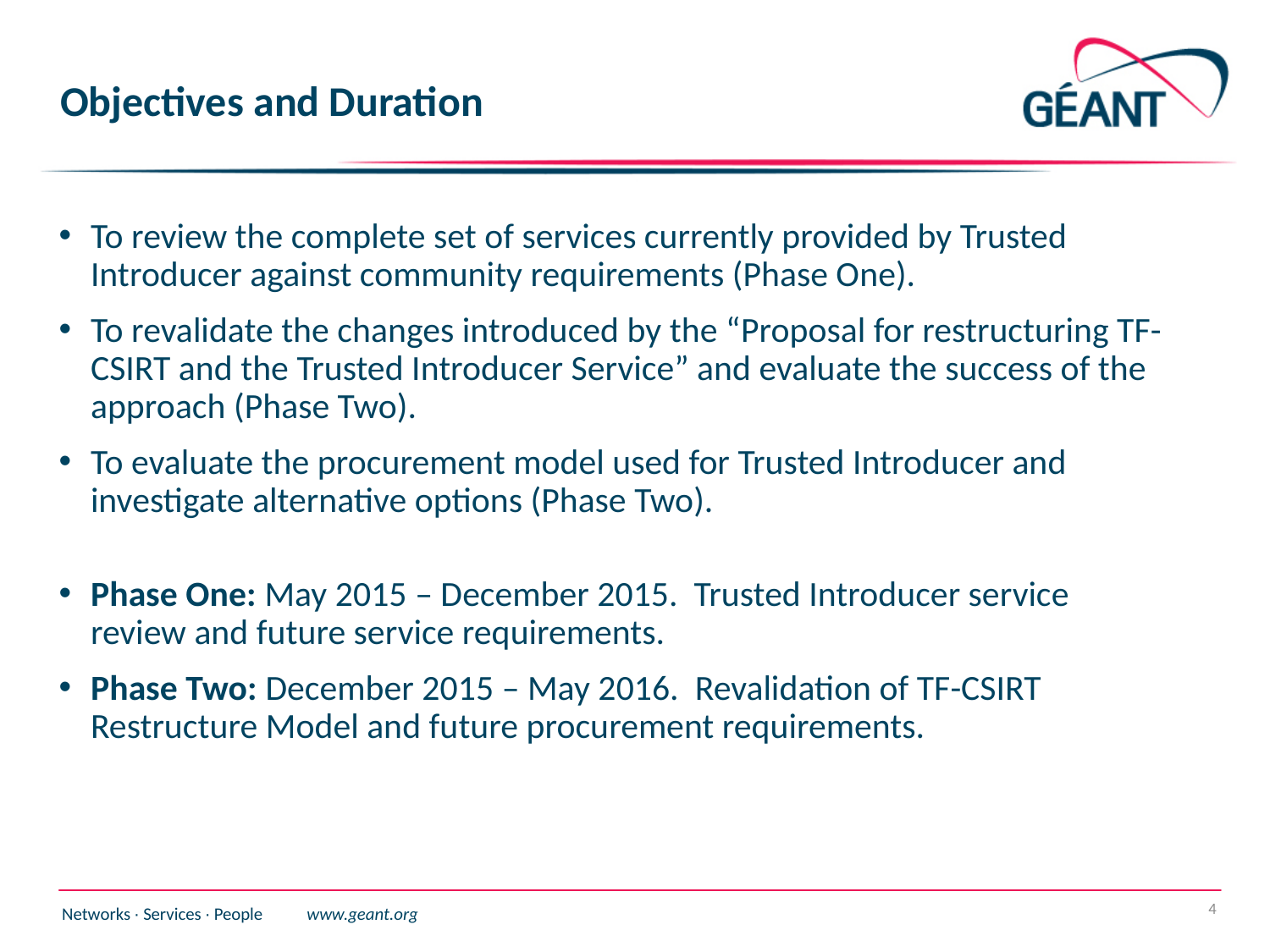

# Objectives and Duration
To review the complete set of services currently provided by Trusted Introducer against community requirements (Phase One).
To revalidate the changes introduced by the “Proposal for restructuring TF-CSIRT and the Trusted Introducer Service” and evaluate the success of the approach (Phase Two).
To evaluate the procurement model used for Trusted Introducer and investigate alternative options (Phase Two).
Phase One: May 2015 – December 2015.  Trusted Introducer service review and future service requirements.
Phase Two: December 2015 – May 2016.  Revalidation of TF-CSIRT Restructure Model and future procurement requirements.

4